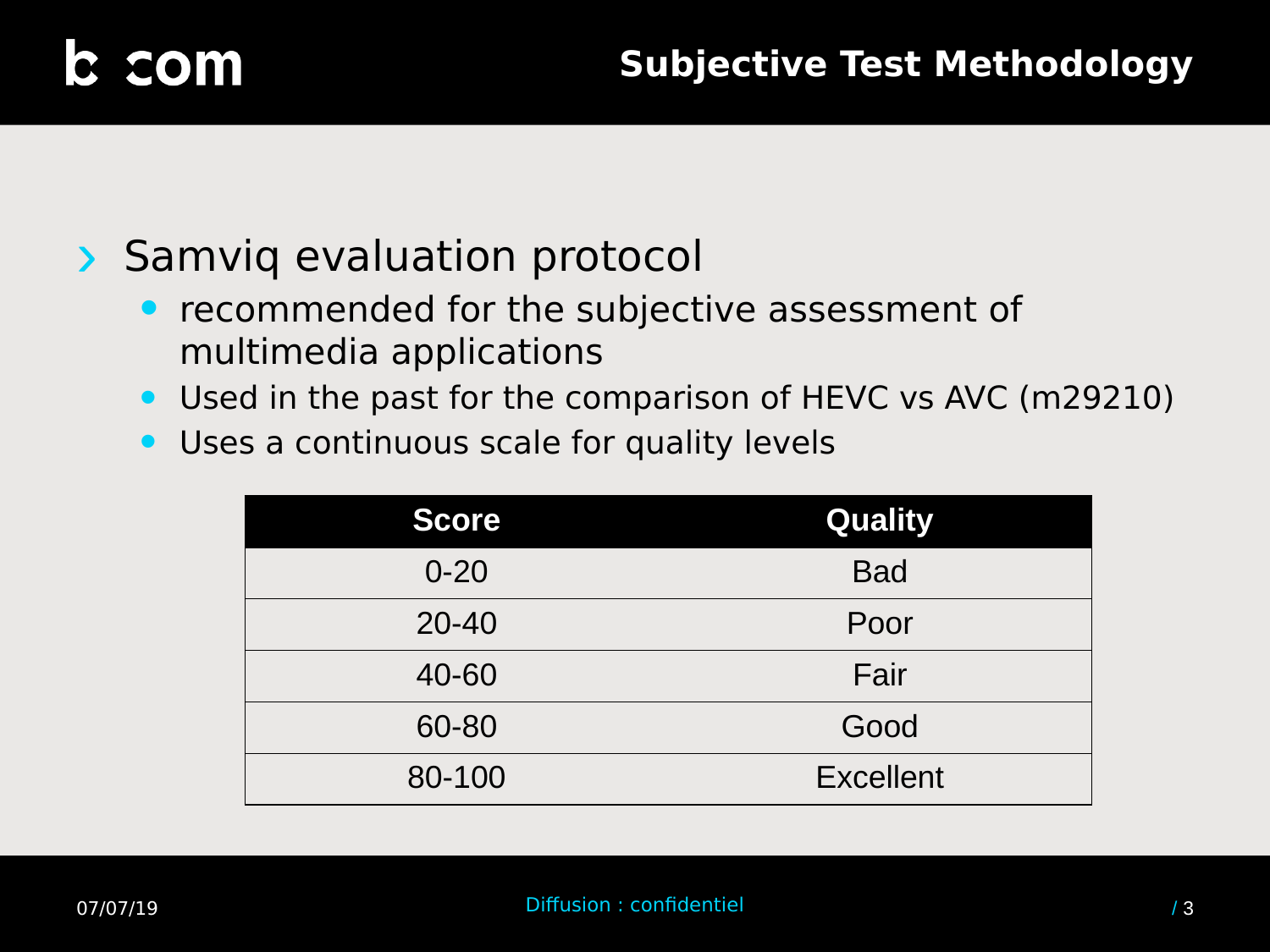

# Subjective Test Methodology
Samviq evaluation protocol
recommended for the subjective assessment of multimedia applications
Used in the past for the comparison of HEVC vs AVC (m29210)
Uses a continuous scale for quality levels
| Score | Quality |
| --- | --- |
| 0-20 | Bad |
| 20-40 | Poor |
| 40-60 | Fair |
| 60-80 | Good |
| 80-100 | Excellent |